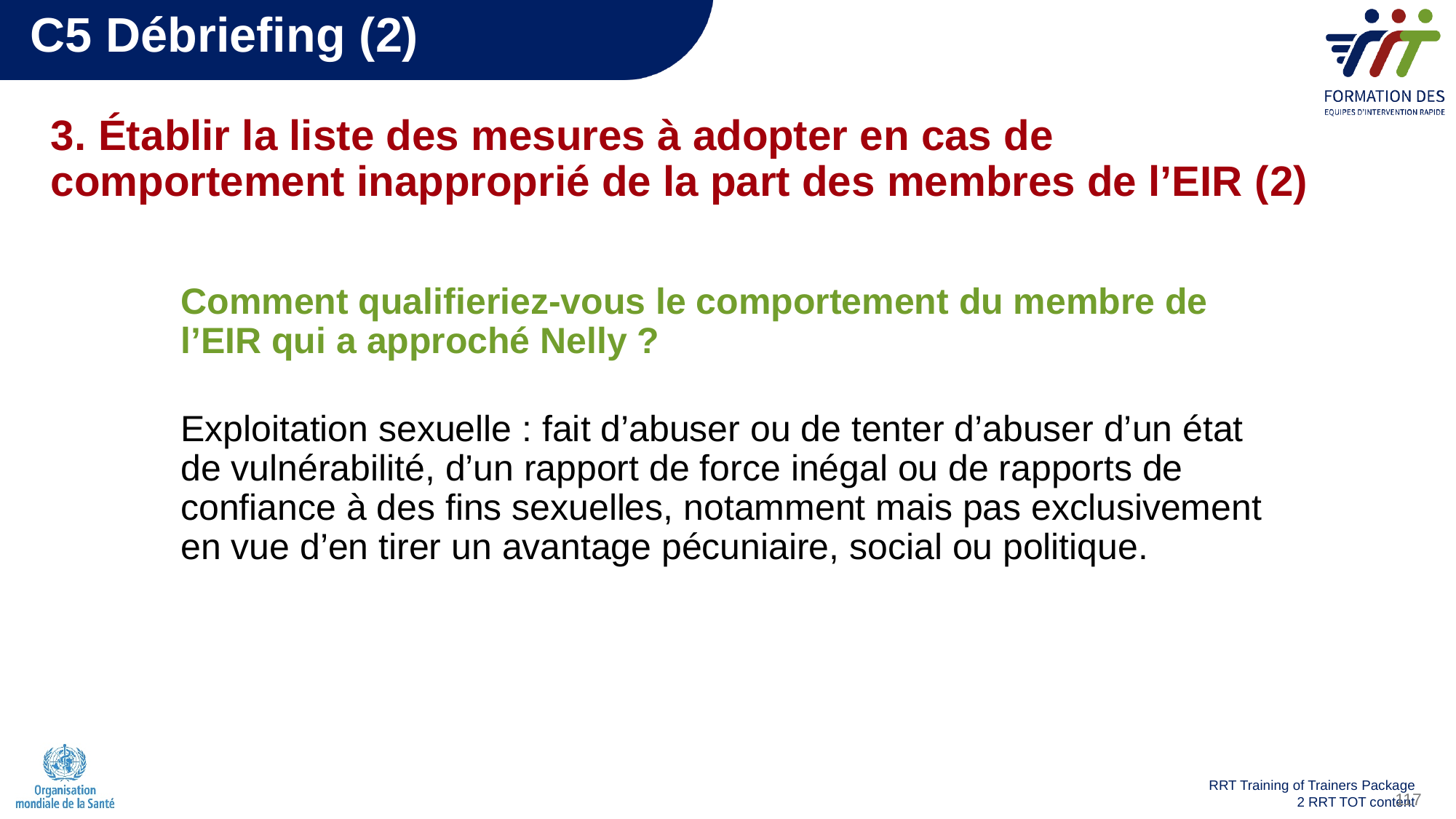

# C5 Débriefing (2)
3. Établir la liste des mesures à adopter en cas de comportement inapproprié de la part des membres de l’EIR (2)
Comment qualifieriez-vous le comportement du membre de l’EIR qui a approché Nelly ?

Exploitation sexuelle : fait d’abuser ou de tenter d’abuser d’un état de vulnérabilité, d’un rapport de force inégal ou de rapports de confiance à des fins sexuelles, notamment mais pas exclusivement en vue d’en tirer un avantage pécuniaire, social ou politique.